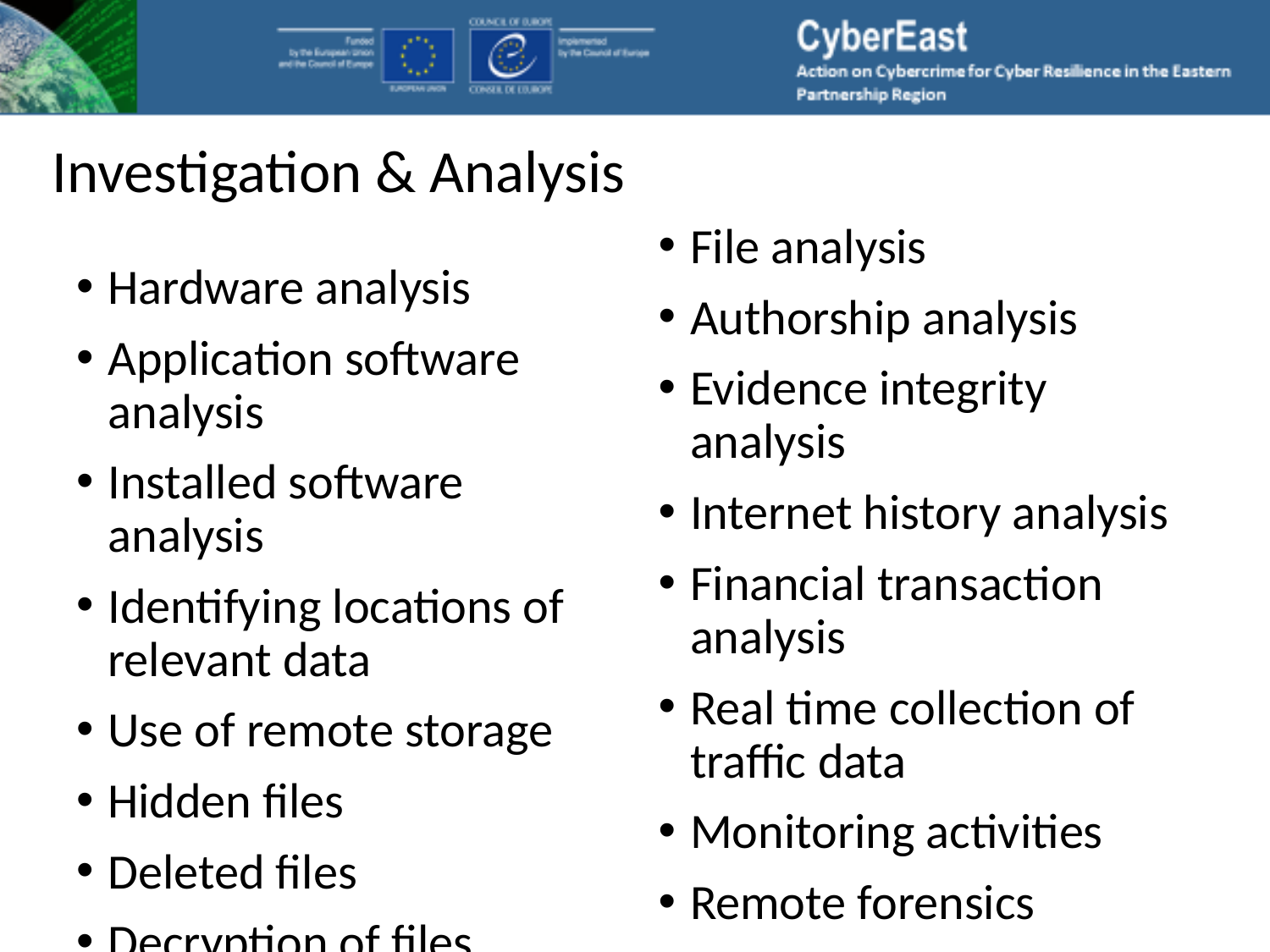

# Investigation & Analysis
File analysis
Authorship analysis
Evidence integrity analysis
Internet history analysis
Financial transaction analysis
Real time collection of traffic data
Monitoring activities
Remote forensics
Hardware analysis
Application software analysis
Installed software analysis
Identifying locations of relevant data
Use of remote storage
Hidden files
Deleted files
Decryption of files